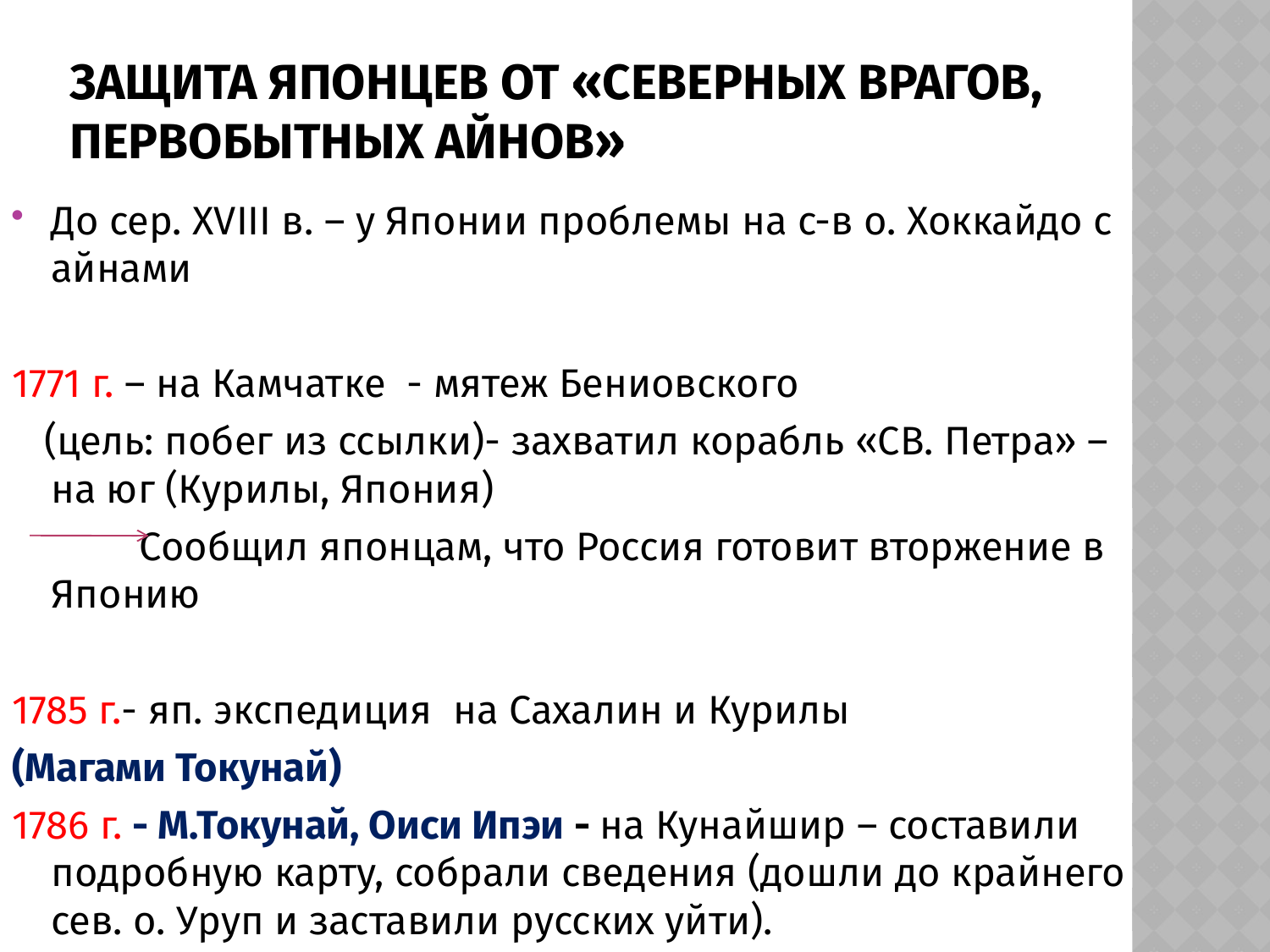

# Защита японцев от «северных врагов, первобытных айнов»
До сер. XVIII в. – у Японии проблемы на с-в о. Хоккайдо с айнами

1771 г. – на Камчатке  - мятеж Бениовского
   (цель: побег из ссылки)- захватил корабль «СВ. Петра» – на юг (Курилы, Япония)
            Сообщил японцам, что Россия готовит вторжение в Японию

1785 г.- яп. экспедиция  на Сахалин и Курилы
(Магами Токунай)
1786 г. - М.Токунай, Оиси Ипэи - на Кунайшир – составили подробную карту, собрали сведения (дошли до крайнего сев. о. Уруп и заставили русских уйти).